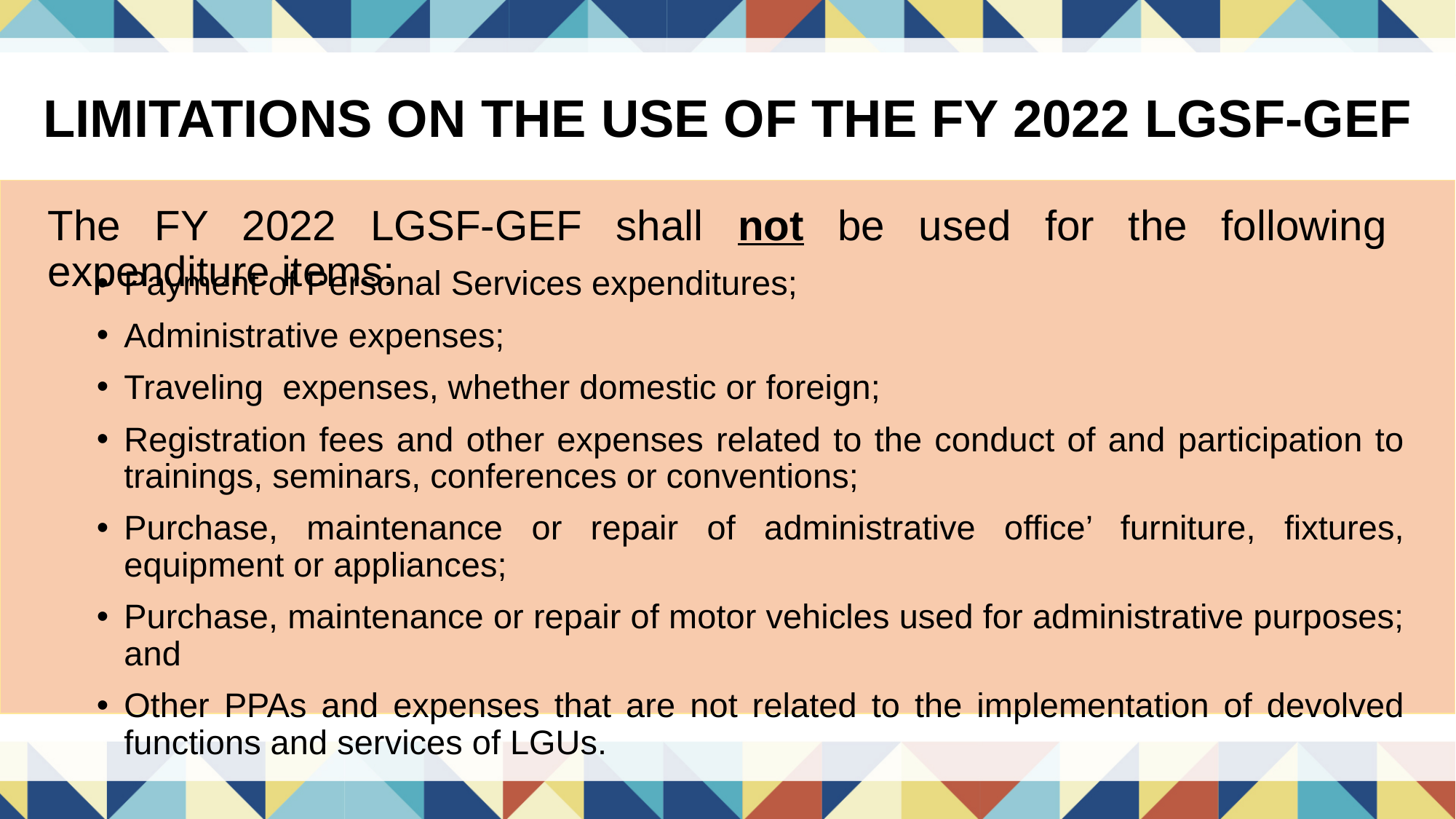

LIMITATIONS ON THE USE OF THE FY 2022 LGSF-GEF

The FY 2022 LGSF-GEF shall not be used for the following expenditure items:
Payment of Personal Services expenditures;
Administrative expenses;
Traveling  expenses, whether domestic or foreign;
Registration fees and other expenses related to the conduct of and participation to trainings, seminars, conferences or conventions;
Purchase, maintenance or repair of administrative office’ furniture, fixtures, equipment or appliances;
Purchase, maintenance or repair of motor vehicles used for administrative purposes; and
Other PPAs and expenses that are not related to the implementation of devolved functions and services of LGUs.